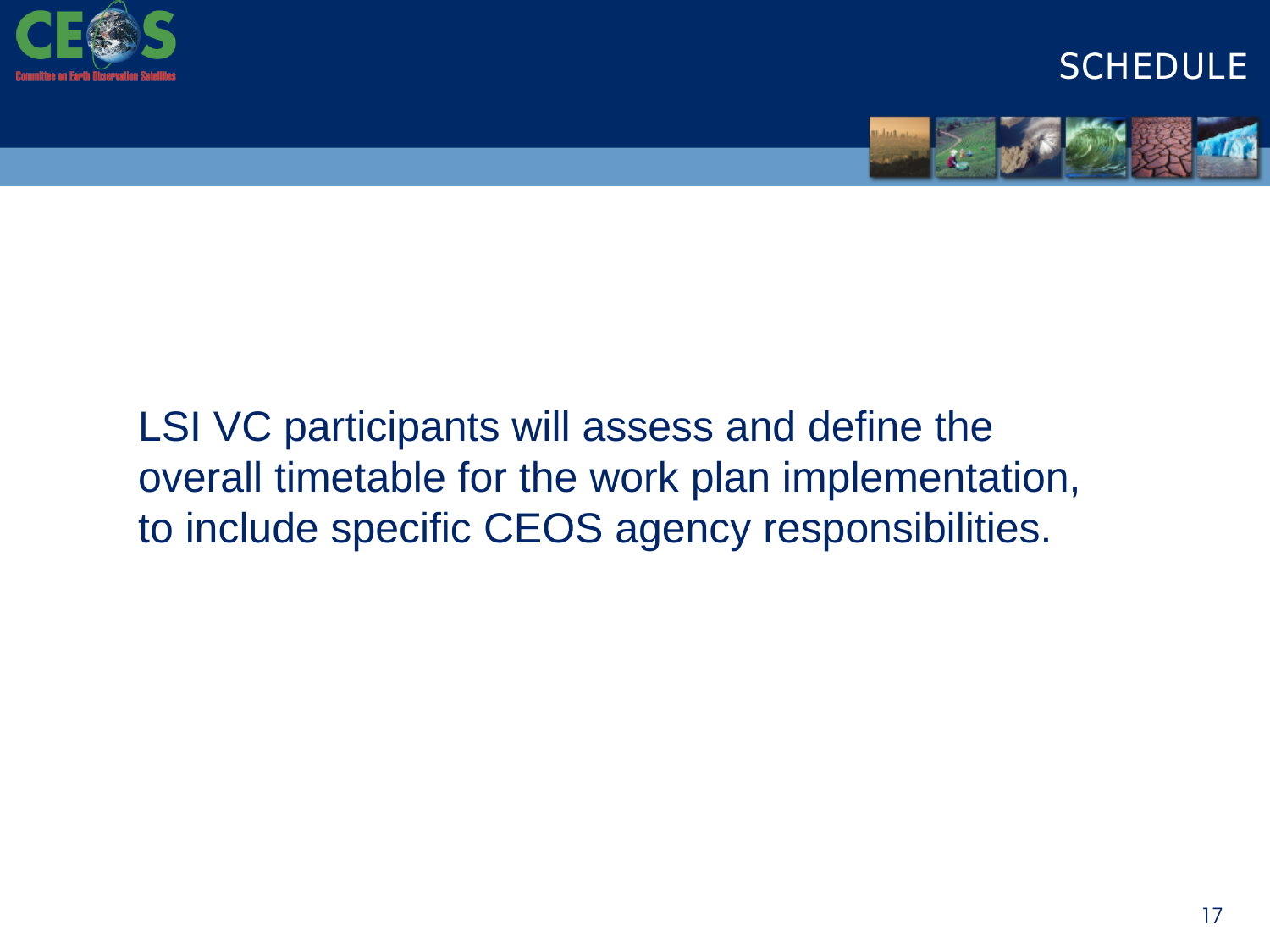

Schedule
LSI VC participants will assess and define the overall timetable for the work plan implementation, to include specific CEOS agency responsibilities.
17